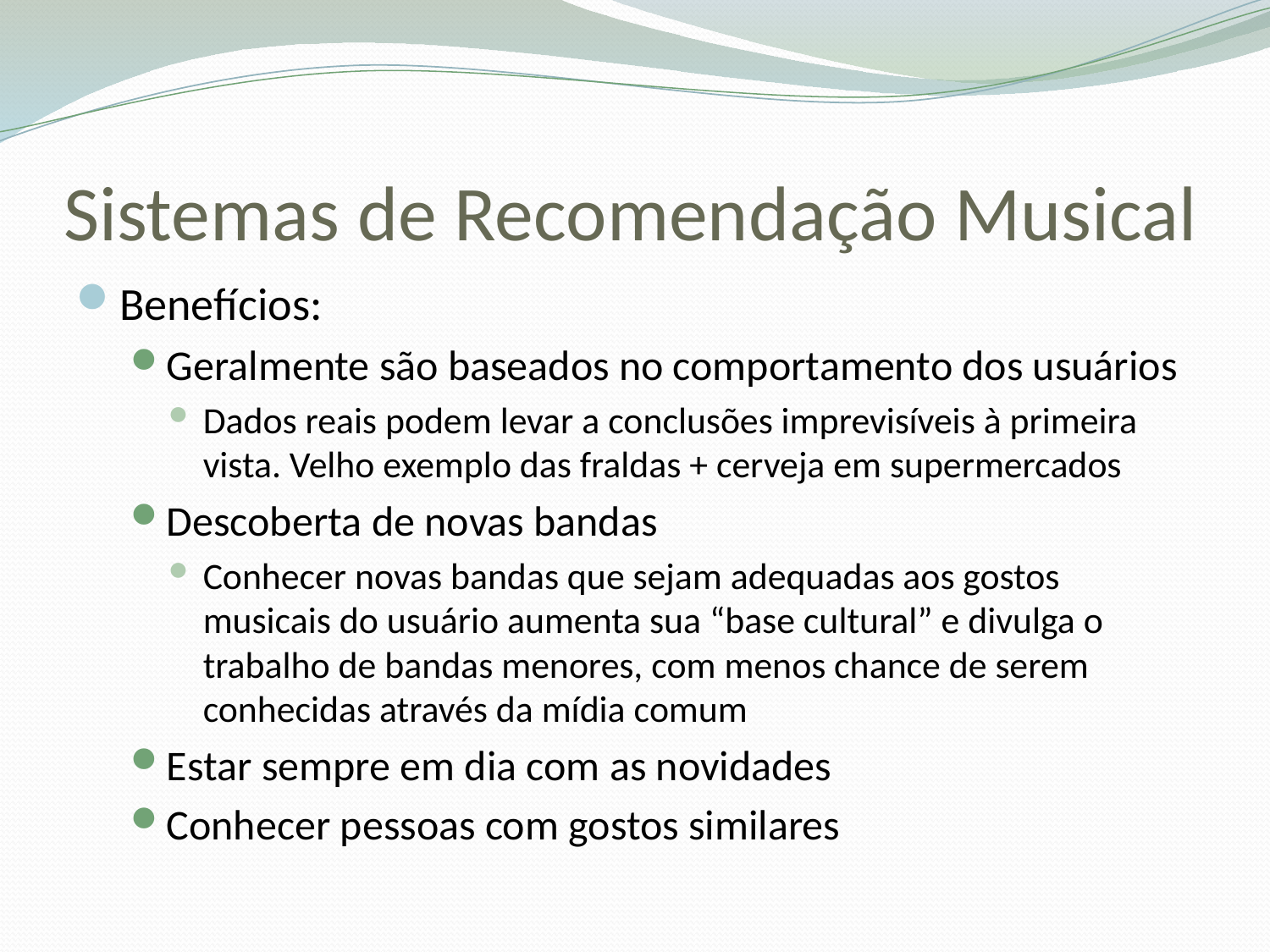

# Sistemas de Recomendação Musical
Benefícios:
Geralmente são baseados no comportamento dos usuários
Dados reais podem levar a conclusões imprevisíveis à primeira vista. Velho exemplo das fraldas + cerveja em supermercados
Descoberta de novas bandas
Conhecer novas bandas que sejam adequadas aos gostos musicais do usuário aumenta sua “base cultural” e divulga o trabalho de bandas menores, com menos chance de serem conhecidas através da mídia comum
Estar sempre em dia com as novidades
Conhecer pessoas com gostos similares